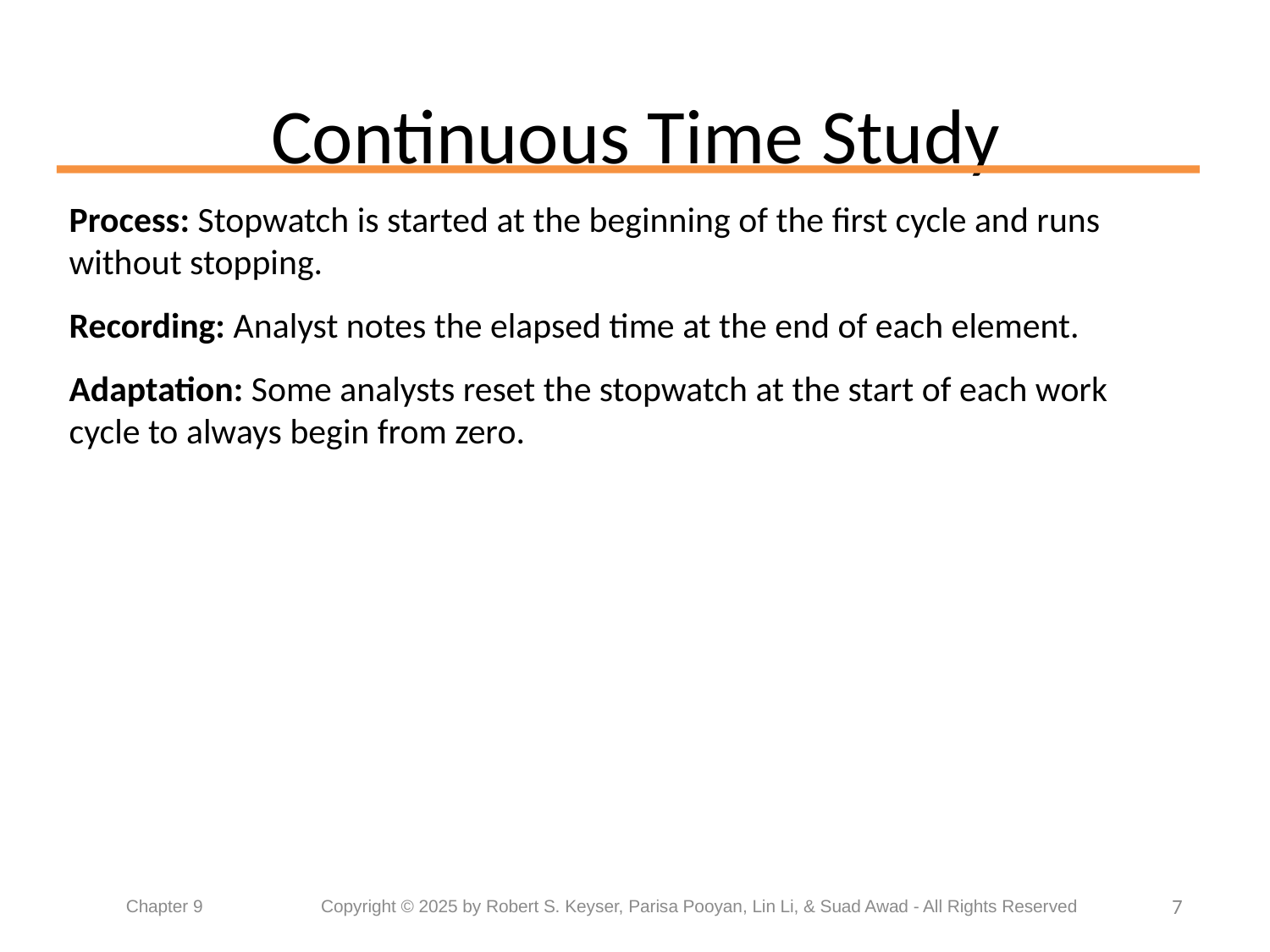

# Continuous Time Study

Process: Stopwatch is started at the beginning of the first cycle and runs without stopping.
Recording: Analyst notes the elapsed time at the end of each element.
Adaptation: Some analysts reset the stopwatch at the start of each work cycle to always begin from zero.
7
Chapter 9	              Copyright © 2025 by Robert S. Keyser, Parisa Pooyan, Lin Li, & Suad Awad - All Rights Reserved